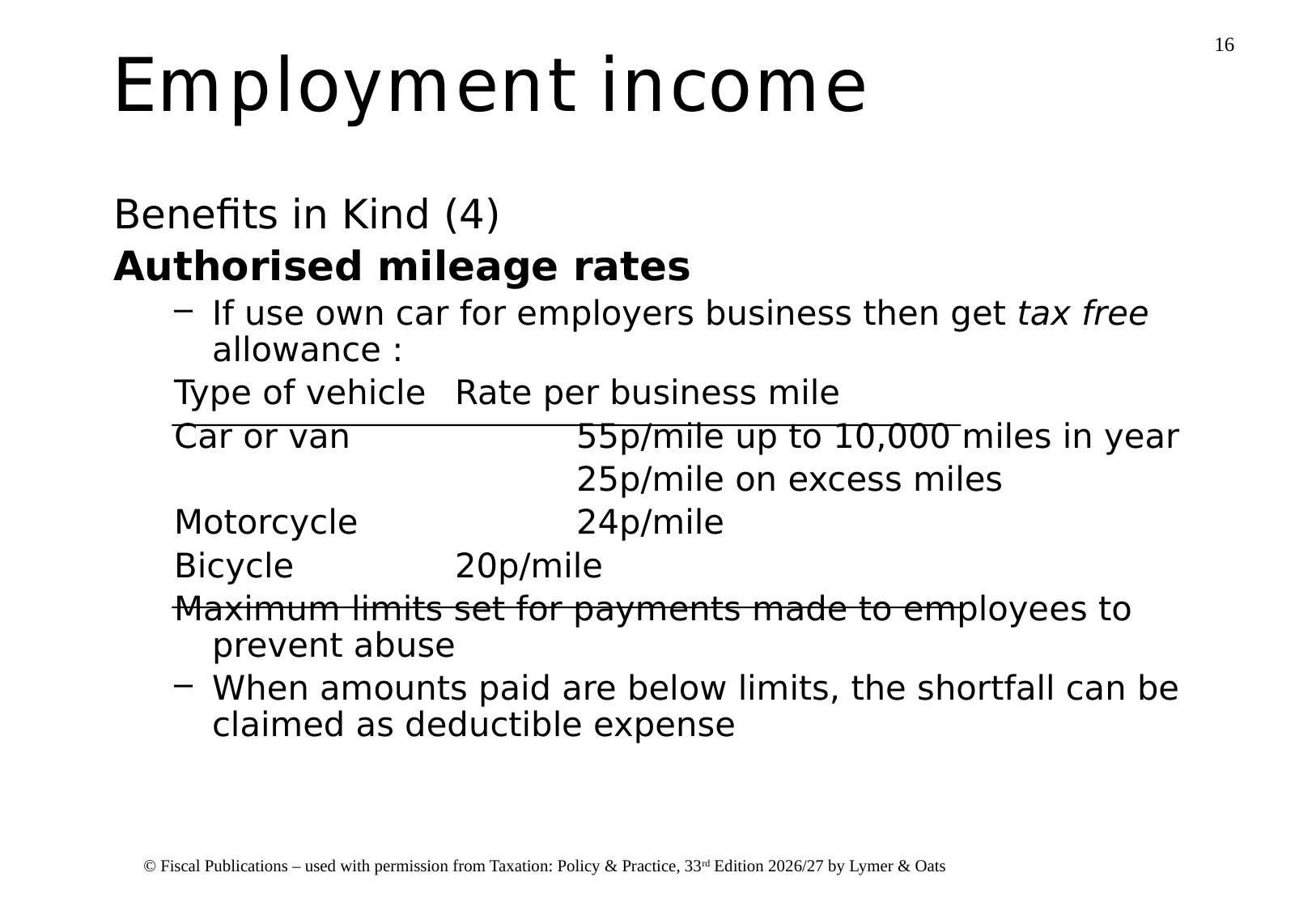

# Employment income
Benefits in Kind (4)
Authorised mileage rates
If use own car for employers business then get tax free allowance :
Type of vehicle	Rate per business mile
Car or van		55p/mile up to 10,000 miles in year
				25p/mile on excess miles
Motorcycle		24p/mile
Bicycle		20p/mile
Maximum limits set for payments made to employees to prevent abuse
When amounts paid are below limits, the shortfall can be claimed as deductible expense